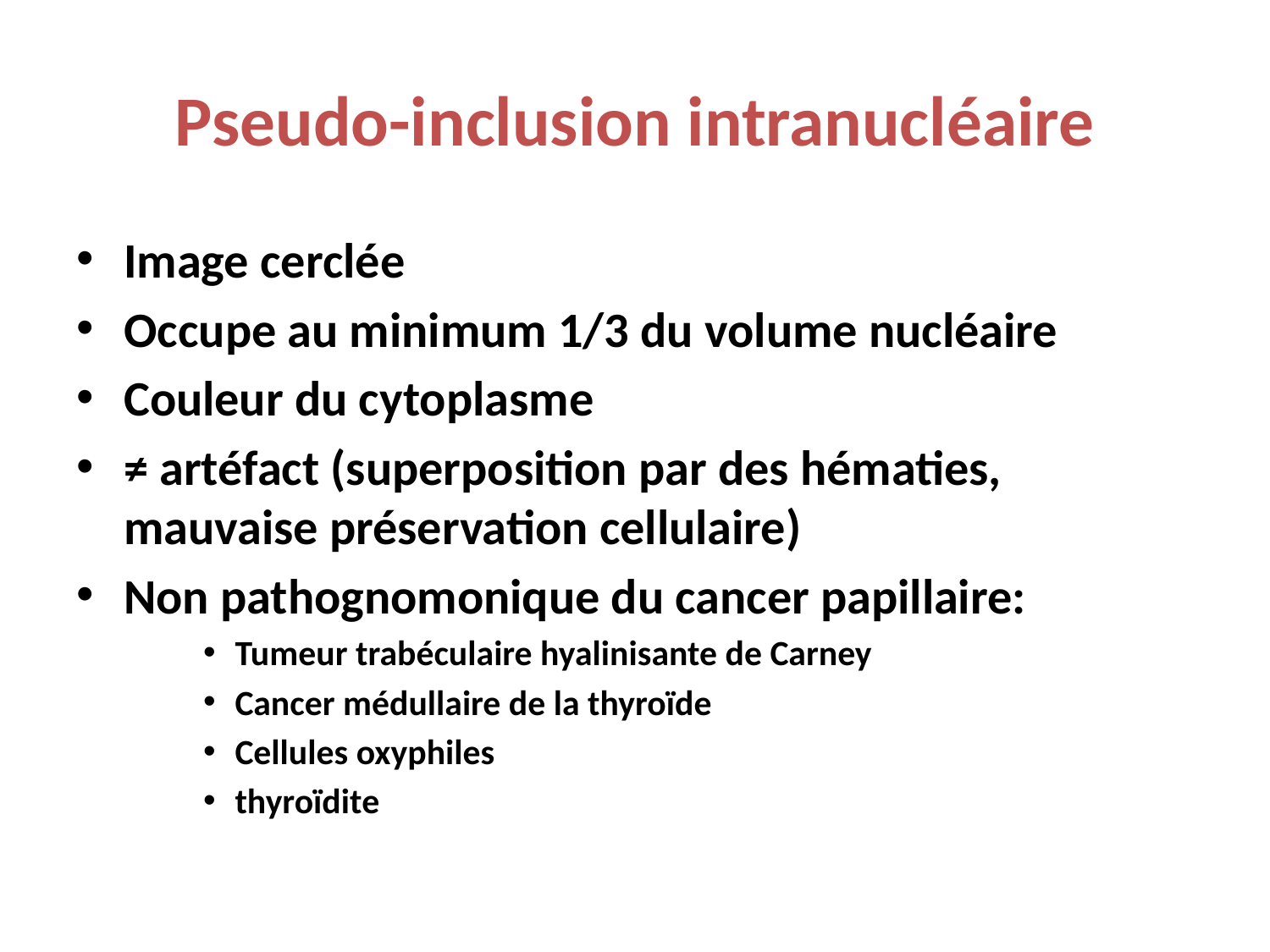

# Pseudo-inclusion intranucléaire
Image cerclée
Occupe au minimum 1/3 du volume nucléaire
Couleur du cytoplasme
≠ artéfact (superposition par des hématies, mauvaise préservation cellulaire)
Non pathognomonique du cancer papillaire:
Tumeur trabéculaire hyalinisante de Carney
Cancer médullaire de la thyroïde
Cellules oxyphiles
thyroïdite